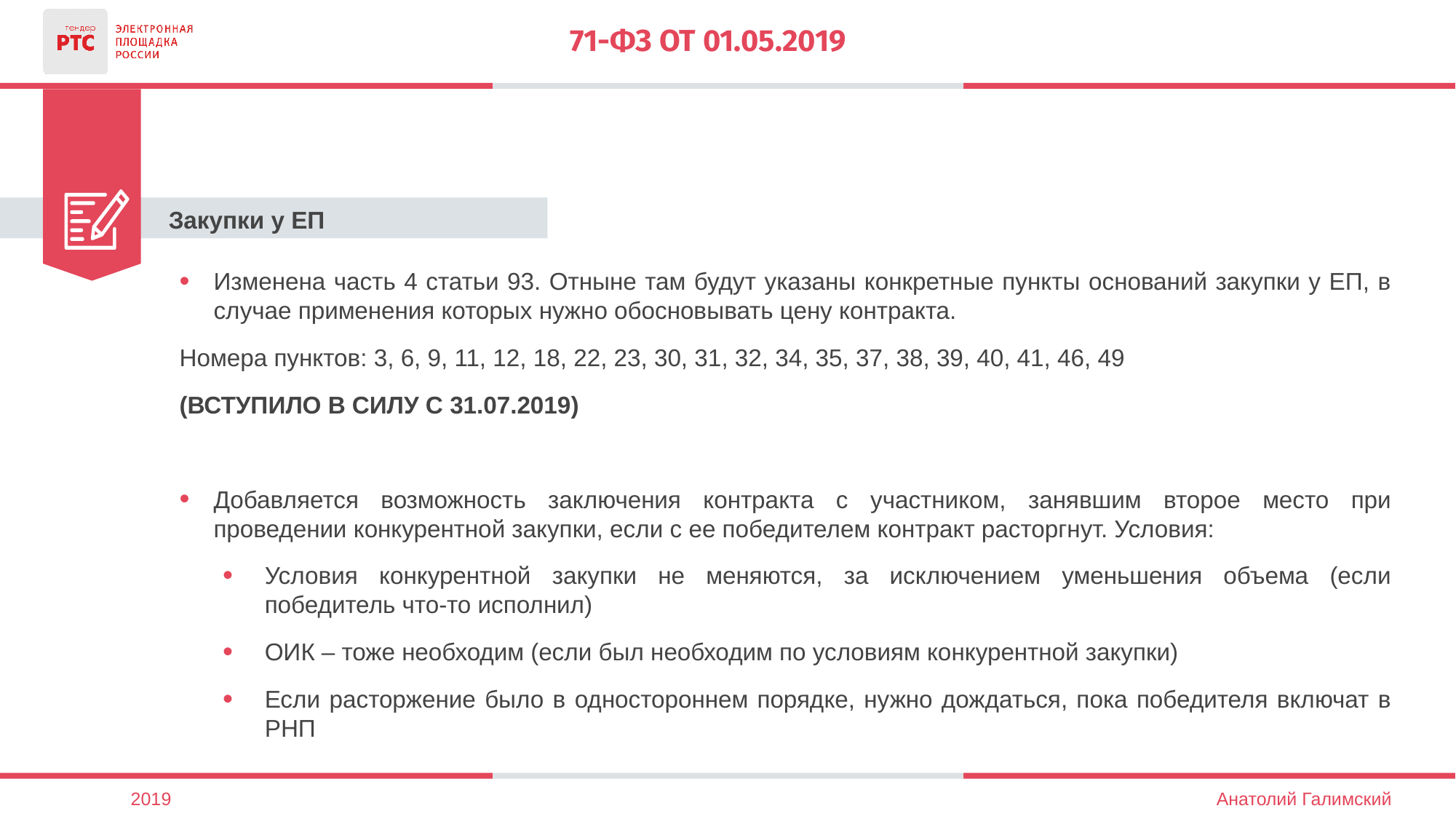

# 71-ФЗ от 01.05.2019

Закупки у ЕП
Изменена часть 4 статьи 93. Отныне там будут указаны конкретные пункты оснований закупки у ЕП, в случае применения которых нужно обосновывать цену контракта.
Номера пунктов: 3, 6, 9, 11, 12, 18, 22, 23, 30, 31, 32, 34, 35, 37, 38, 39, 40, 41, 46, 49
(ВСТУПИЛО В СИЛУ С 31.07.2019)

Добавляется возможность заключения контракта с участником, занявшим второе место при проведении конкурентной закупки, если с ее победителем контракт расторгнут. Условия:
Условия конкурентной закупки не меняются, за исключением уменьшения объема (если победитель что-то исполнил)
ОИК – тоже необходим (если был необходим по условиям конкурентной закупки)
Если расторжение было в одностороннем порядке, нужно дождаться, пока победителя включат в РНП
2019
Анатолий Галимский